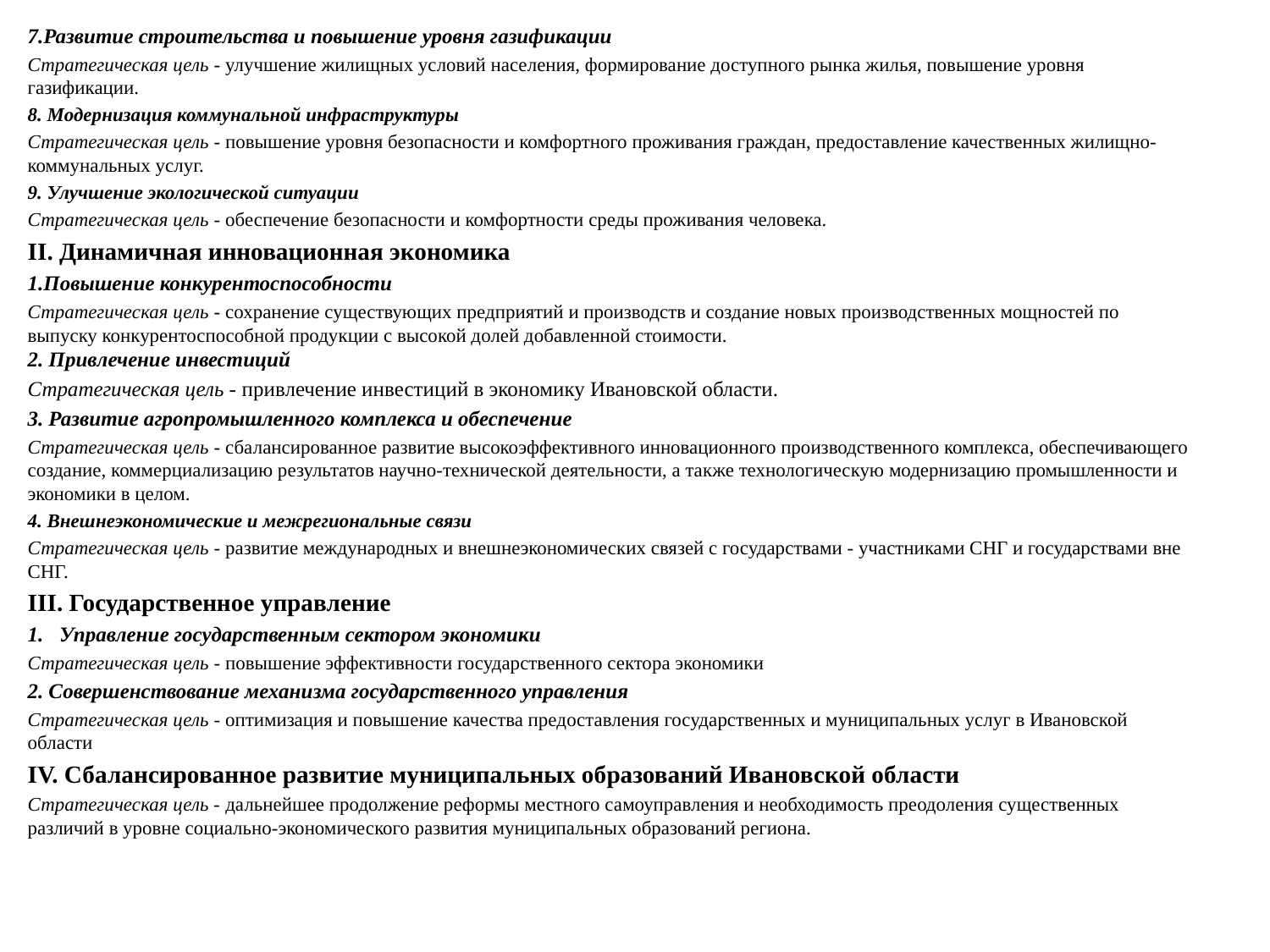

7.Развитие строительства и повышение уровня газификации
Стратегическая цель - улучшение жилищных условий населения, формирование доступного рынка жилья, повышение уровня газификации.
8. Модернизация коммунальной инфраструктуры
Стратегическая цель - повышение уровня безопасности и комфортного проживания граждан, предоставление качественных жилищно-коммунальных услуг.
9. Улучшение экологической ситуации
Стратегическая цель - обеспечение безопасности и комфортности среды проживания человека.
II. Динамичная инновационная экономика
1.Повышение конкурентоспособности
Стратегическая цель - сохранение существующих предприятий и производств и создание новых производственных мощностей по выпуску конкурентоспособной продукции с высокой долей добавленной стоимости.
2. Привлечение инвестиций
Стратегическая цель - привлечение инвестиций в экономику Ивановской области.
3. Развитие агропромышленного комплекса и обеспечение
Стратегическая цель - сбалансированное развитие высокоэффективного инновационного производственного комплекса, обеспечивающего создание, коммерциализацию результатов научно-технической деятельности, а также технологическую модернизацию промышленности и экономики в целом.
4. Внешнеэкономические и межрегиональные связи
Стратегическая цель - развитие международных и внешнеэкономических связей с государствами - участниками СНГ и государствами вне СНГ.
III. Государственное управление
Управление государственным сектором экономики
Стратегическая цель - повышение эффективности государственного сектора экономики
2. Совершенствование механизма государственного управления
Стратегическая цель - оптимизация и повышение качества предоставления государственных и муниципальных услуг в Ивановской области
IV. Сбалансированное развитие муниципальных образований Ивановской области
Стратегическая цель - дальнейшее продолжение реформы местного самоуправления и необходимость преодоления существенных различий в уровне социально-экономического развития муниципальных образований региона.